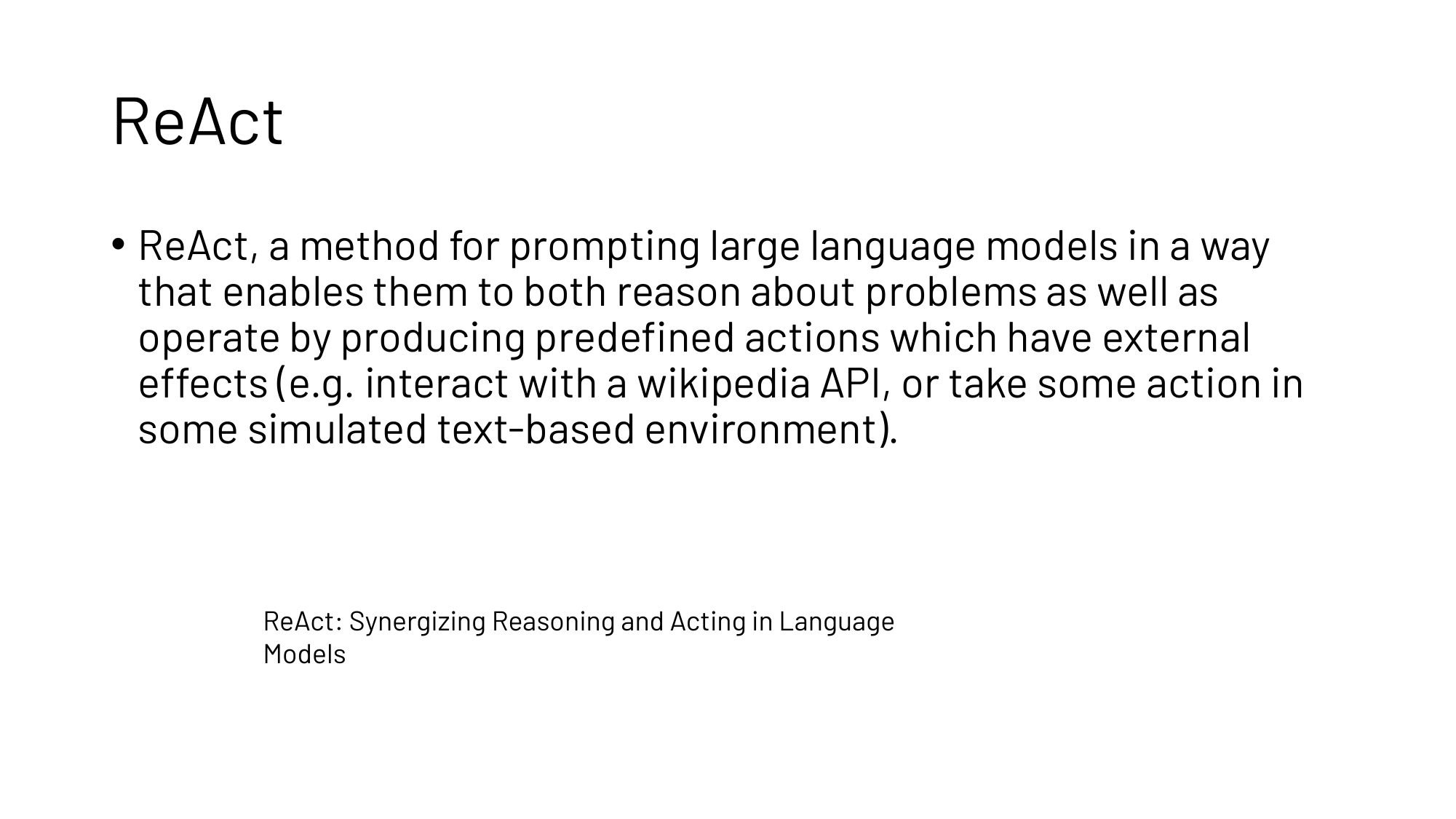

# ReAct
ReAct, a method for prompting large language models in a way that enables them to both reason about problems as well as operate by producing predefined actions which have external effects (e.g. interact with a wikipedia API, or take some action in some simulated text-based environment).
ReAct: Synergizing Reasoning and Acting in Language Models